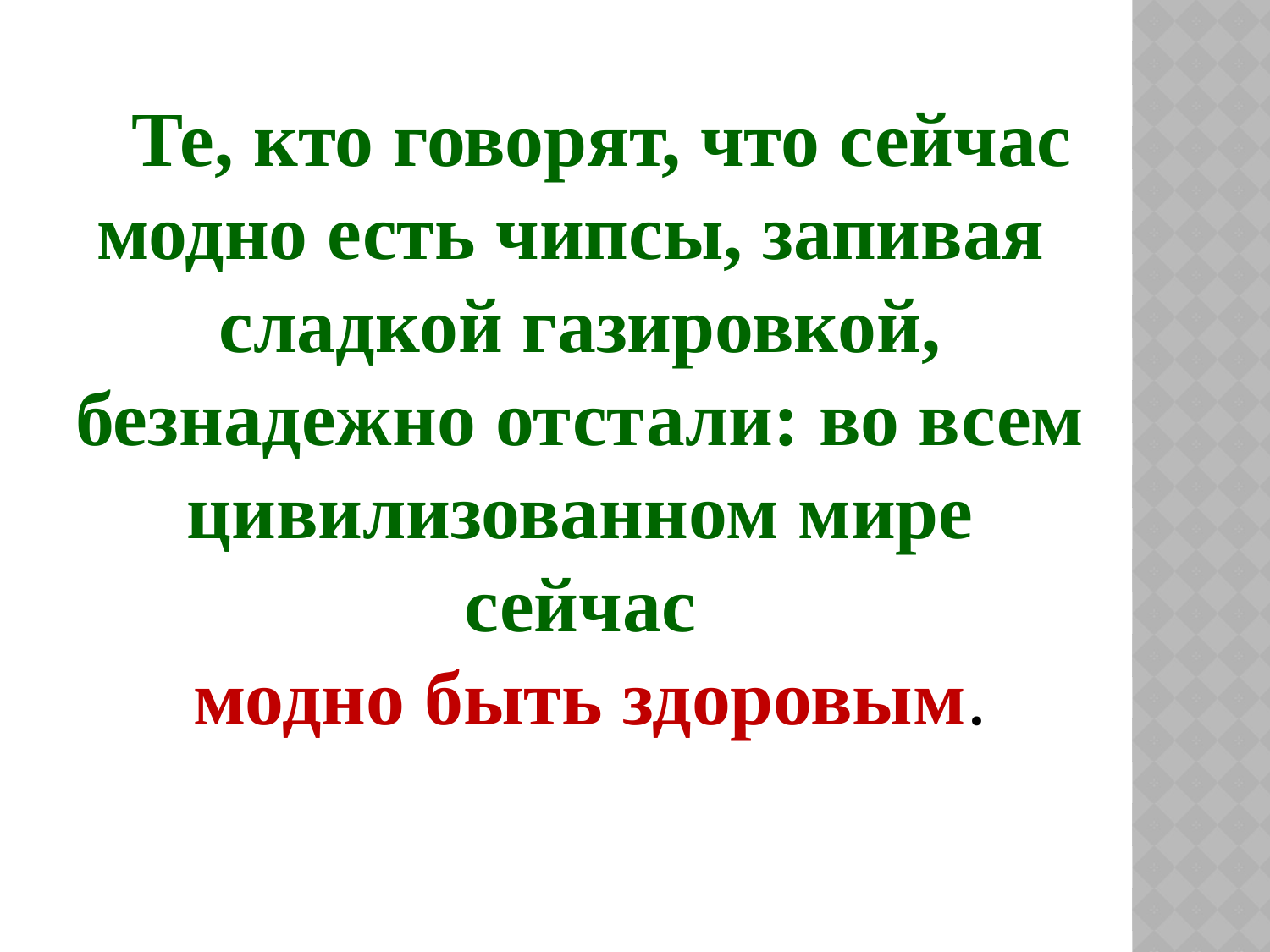

Те, кто говорят, что сейчас модно есть чипсы, запивая  сладкой газировкой, безнадежно отстали: во всем цивилизованном мире сейчас
 модно быть здоровым.